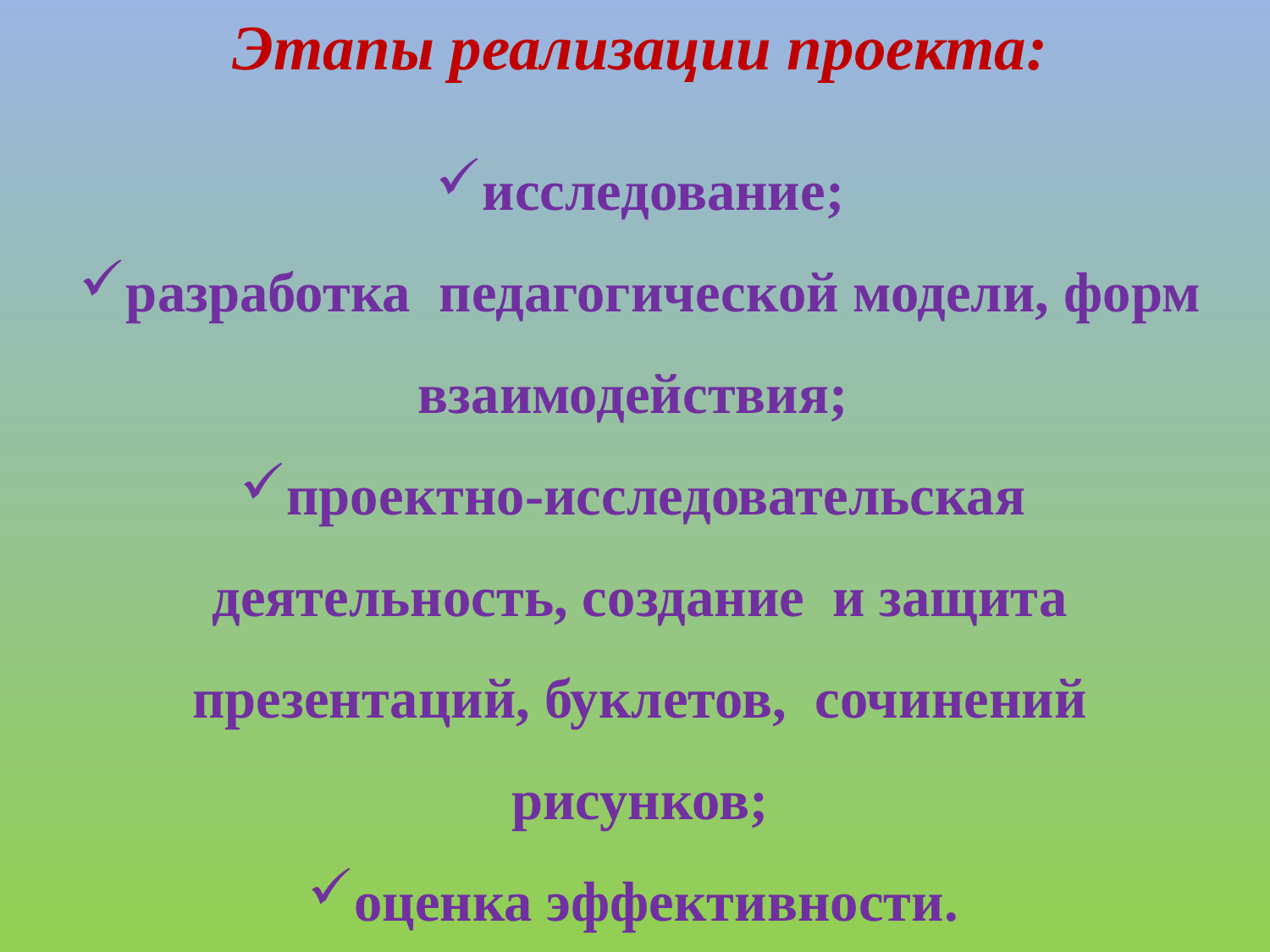

Этапы реализации проекта:

исследование;
разработка  педагогической модели, форм взаимодействия;
проектно-исследовательская  деятельность, создание  и защита презентаций, буклетов,  сочинений рисунков;
оценка эффективности.